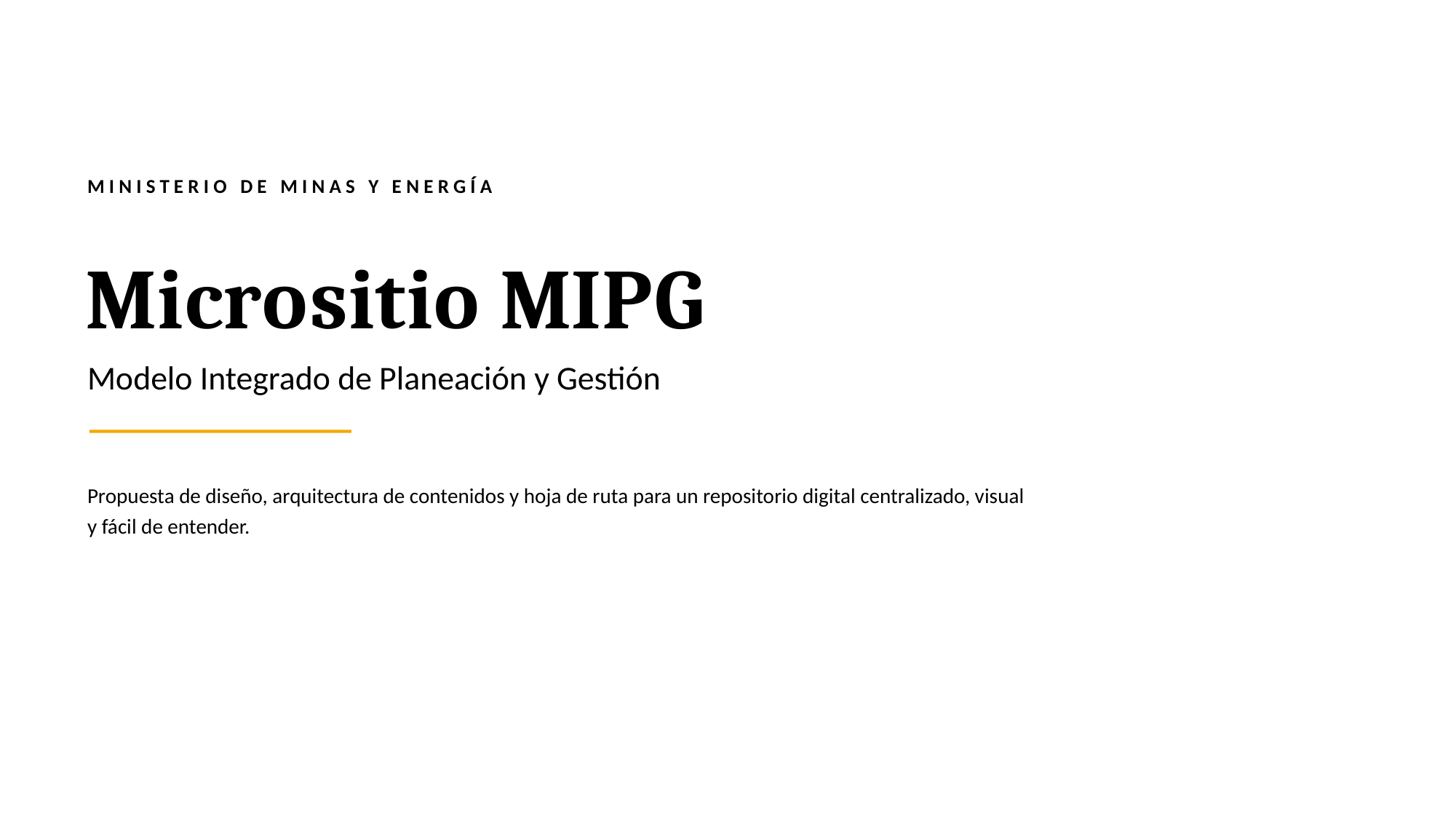

MINISTERIO DE MINAS Y ENERGÍA
Micrositio MIPG
Modelo Integrado de Planeación y Gestión

Propuesta de diseño, arquitectura de contenidos y hoja de ruta para un repositorio digital centralizado, visual y fácil de entender.